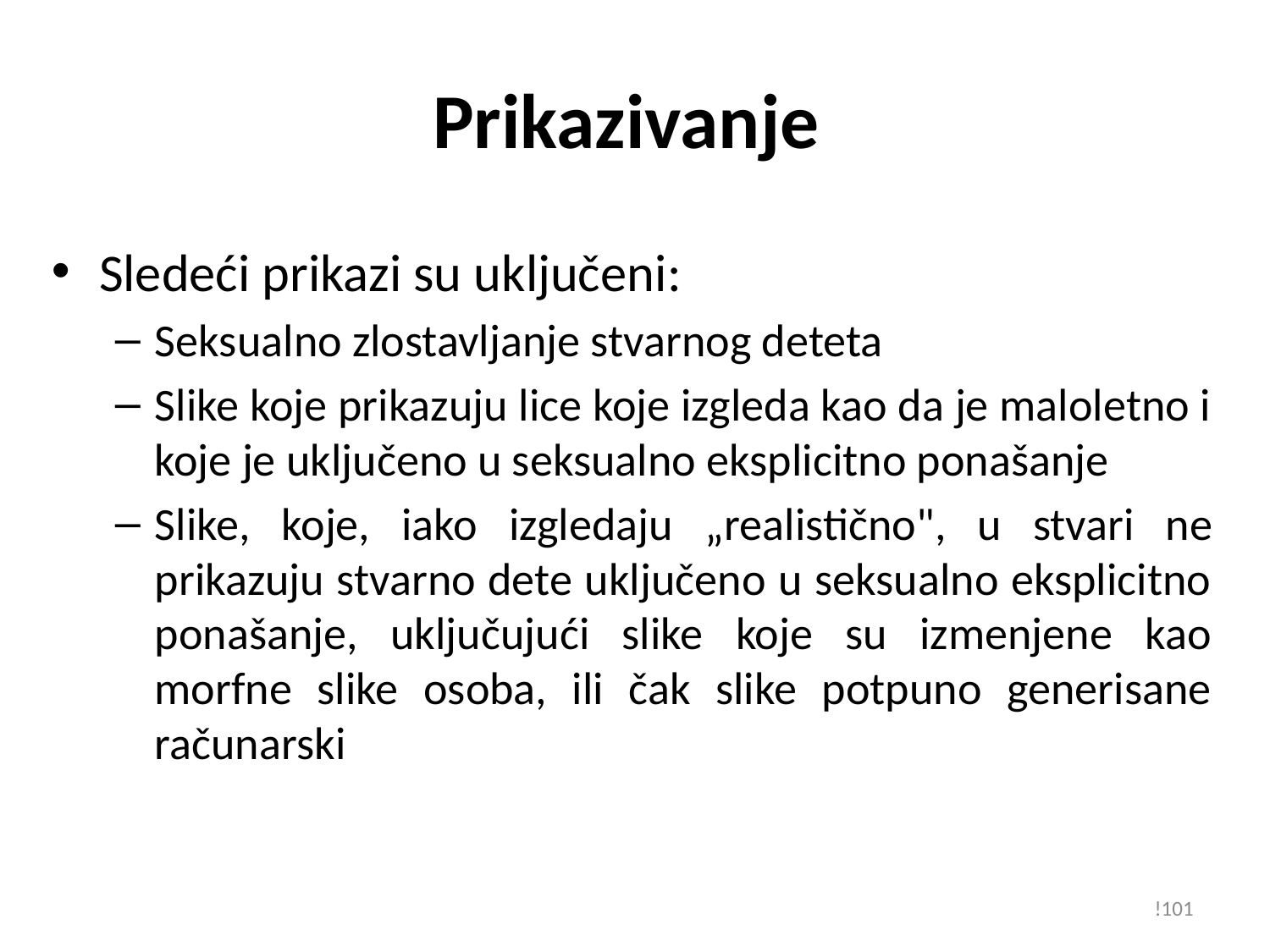

# Prikazivanje
Sledeći prikazi su uključeni:
Seksualno zlostavljanje stvarnog deteta
Slike koje prikazuju lice koje izgleda kao da je maloletno i koje je uključeno u seksualno eksplicitno ponašanje
Slike, koje, iako izgledaju „realistično", u stvari ne prikazuju stvarno dete uključeno u seksualno eksplicitno ponašanje, uključujući slike koje su izmenjene kao morfne slike osoba, ili čak slike potpuno generisane računarski

!101